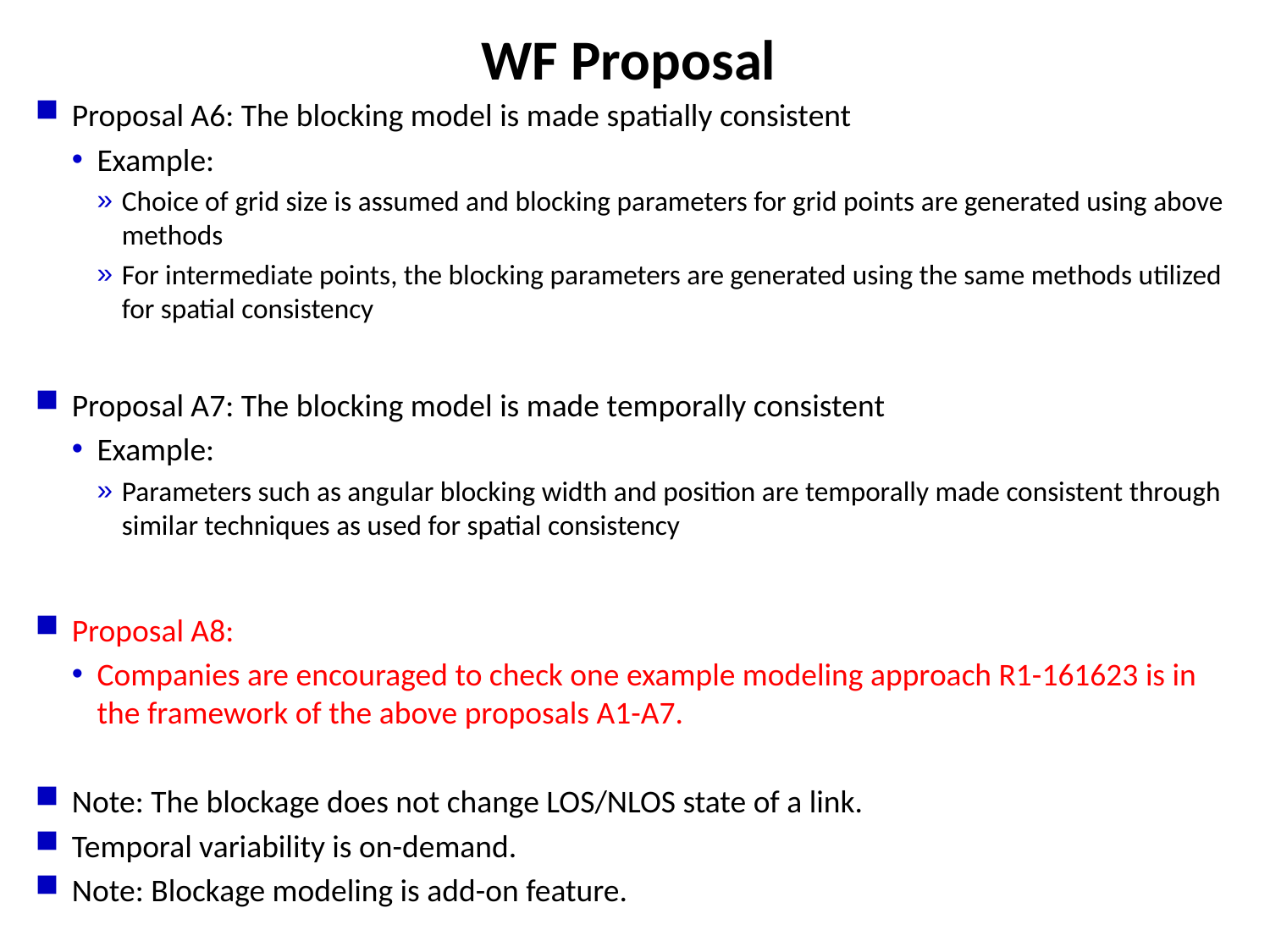

# WF Proposal
Proposal A6: The blocking model is made spatially consistent
Example:
Choice of grid size is assumed and blocking parameters for grid points are generated using above methods
For intermediate points, the blocking parameters are generated using the same methods utilized for spatial consistency

Proposal A7: The blocking model is made temporally consistent
Example:
Parameters such as angular blocking width and position are temporally made consistent through similar techniques as used for spatial consistency

Proposal A8:
Companies are encouraged to check one example modeling approach R1-161623 is in the framework of the above proposals A1-A7.

Note: The blockage does not change LOS/NLOS state of a link.
Temporal variability is on-demand.
Note: Blockage modeling is add-on feature.